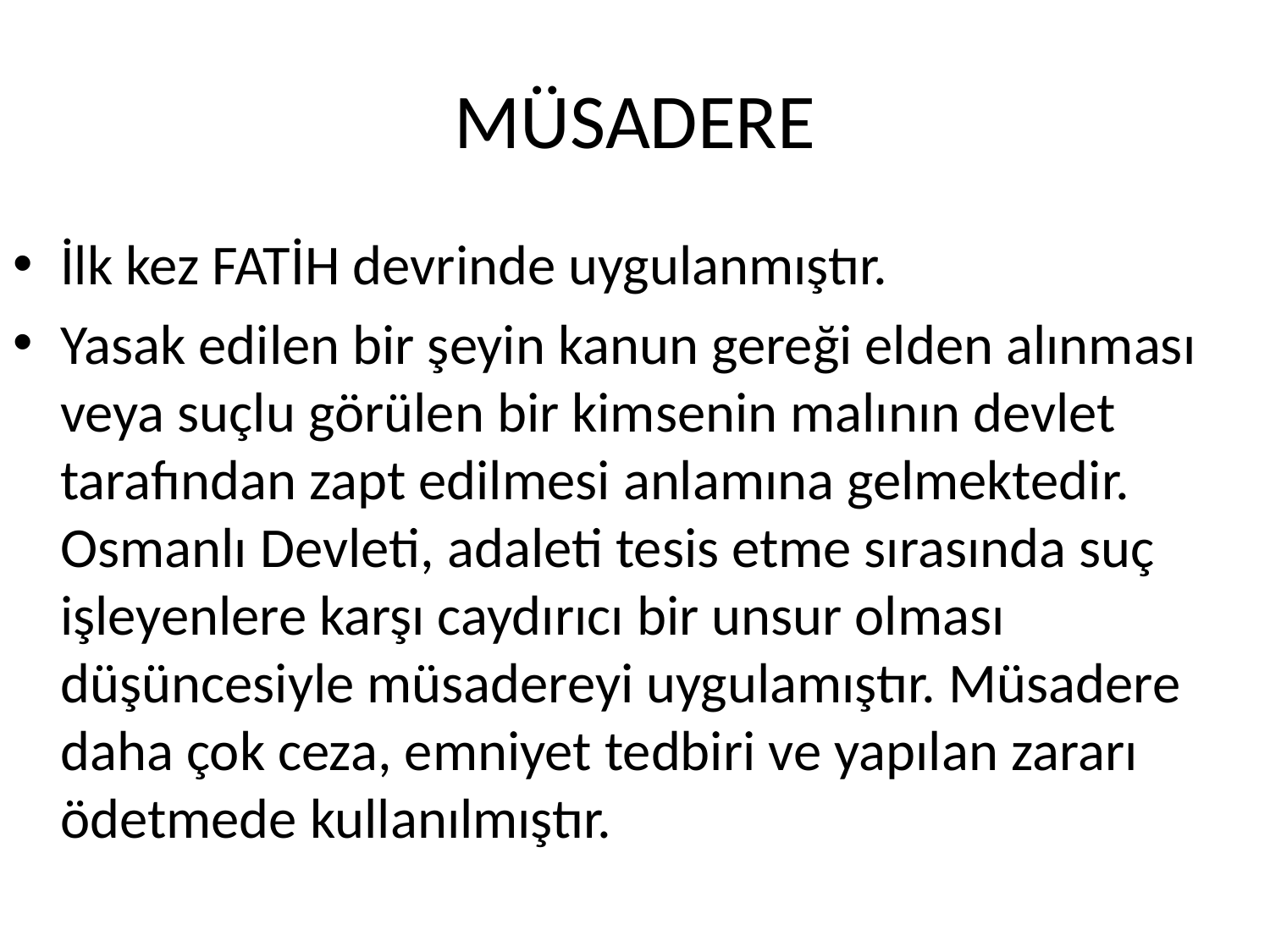

# MÜSADERE
İlk kez FATİH devrinde uygulanmıştır.
Yasak edilen bir şeyin kanun gereği elden alınması veya suçlu görülen bir kimsenin malının devlet tarafından zapt edilmesi anlamına gelmektedir. Osmanlı Devleti, adaleti tesis etme sırasında suç işleyenlere karşı caydırıcı bir unsur olması düşüncesiyle müsadereyi uygulamıştır. Müsadere daha çok ceza, emniyet tedbiri ve yapılan zararı ödetmede kullanılmıştır.